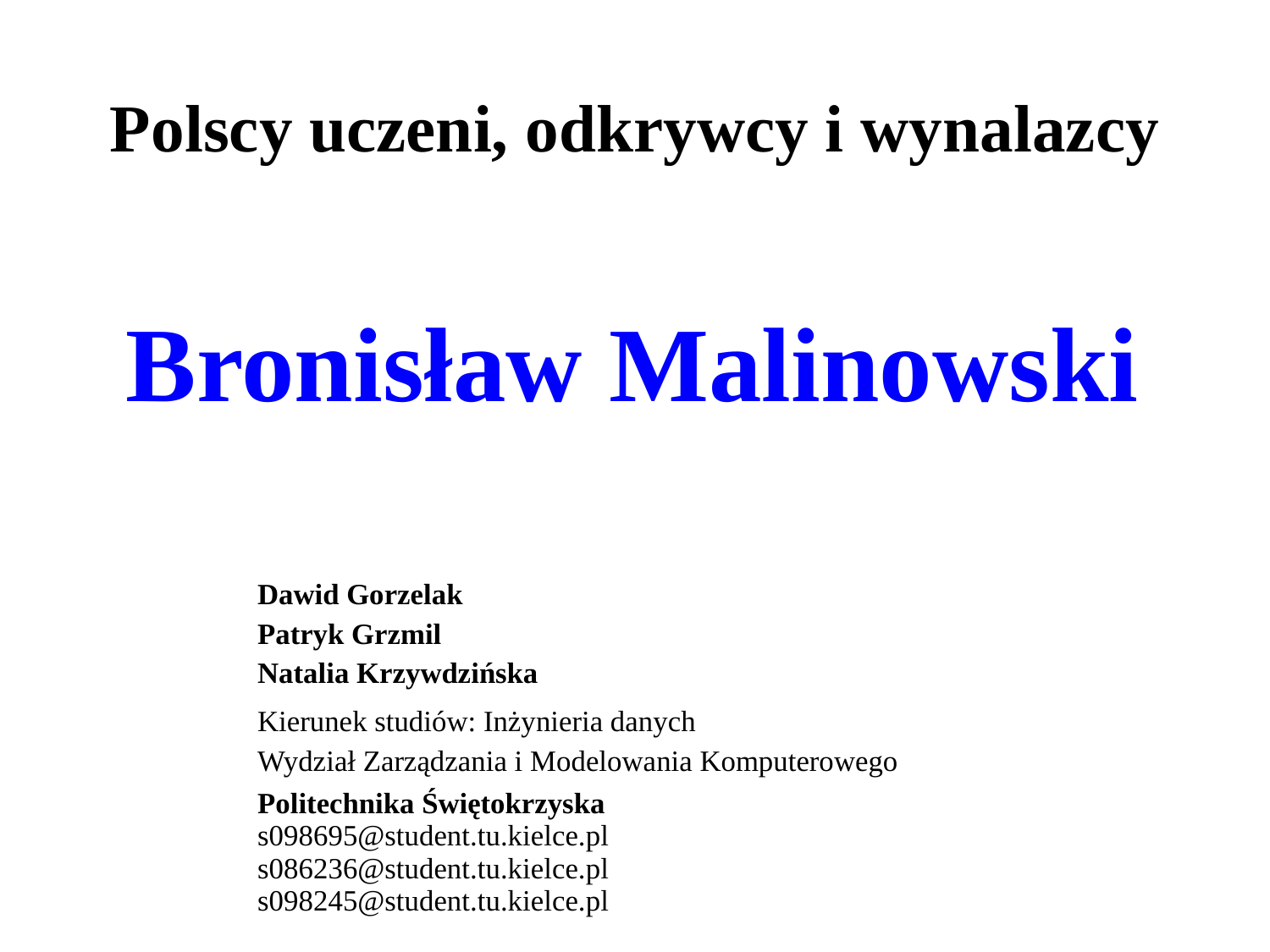

Polscy uczeni, odkrywcy i wynalazcy
Bronisław Malinowski
Dawid Gorzelak
Patryk Grzmil
Natalia Krzywdzińska
Kierunek studiów: Inżynieria danych
Wydział Zarządzania i Modelowania Komputerowego
Politechnika Świętokrzyska
s098695@student.tu.kielce.pl
s086236@student.tu.kielce.pl
s098245@student.tu.kielce.pl